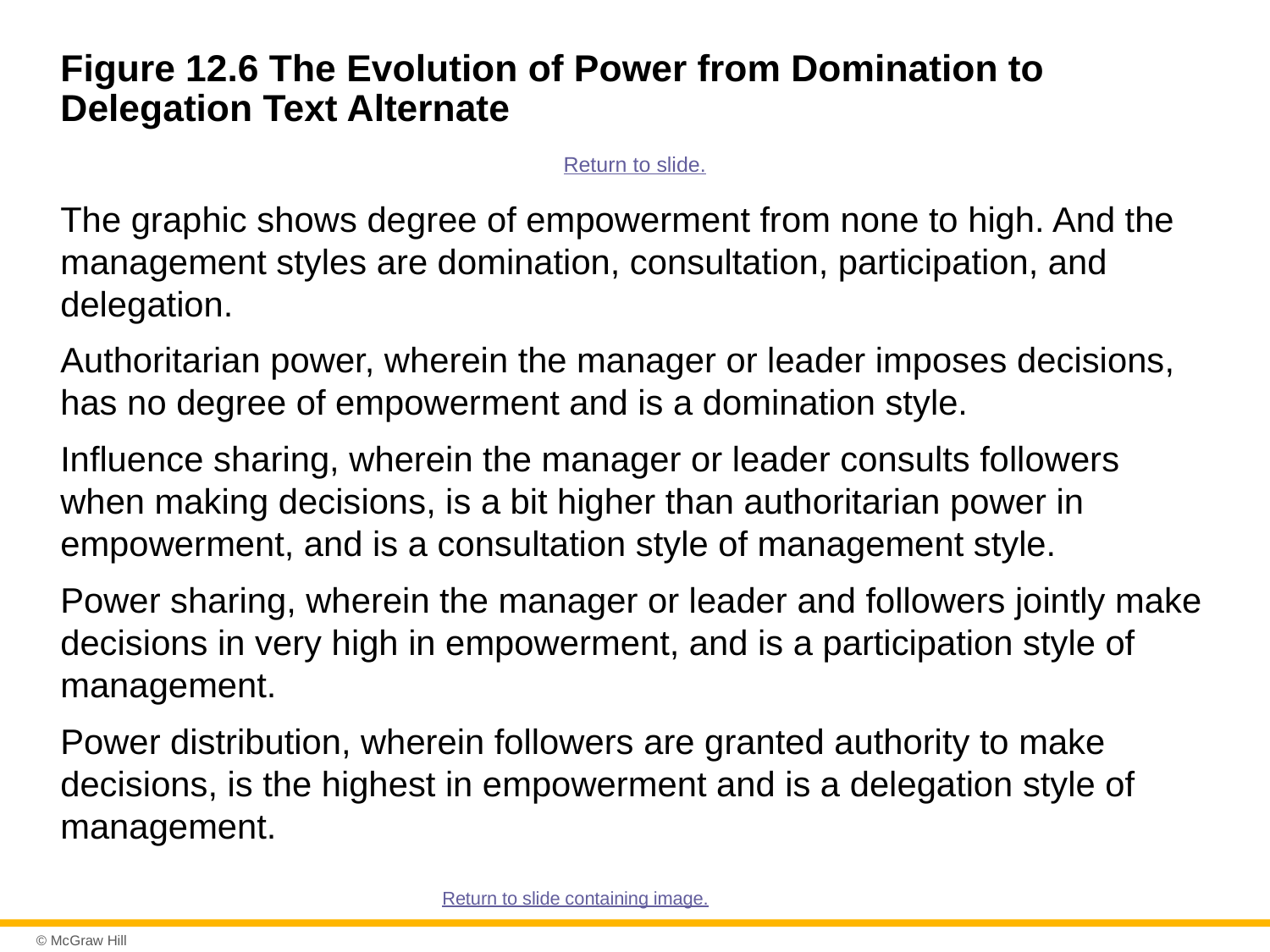

# Figure 12.6 The Evolution of Power from Domination to Delegation Text Alternate
Return to slide.
The graphic shows degree of empowerment from none to high. And the management styles are domination, consultation, participation, and delegation.
Authoritarian power, wherein the manager or leader imposes decisions, has no degree of empowerment and is a domination style.
Influence sharing, wherein the manager or leader consults followers when making decisions, is a bit higher than authoritarian power in empowerment, and is a consultation style of management style.
Power sharing, wherein the manager or leader and followers jointly make decisions in very high in empowerment, and is a participation style of management.
Power distribution, wherein followers are granted authority to make decisions, is the highest in empowerment and is a delegation style of management.

Return to slide containing image.